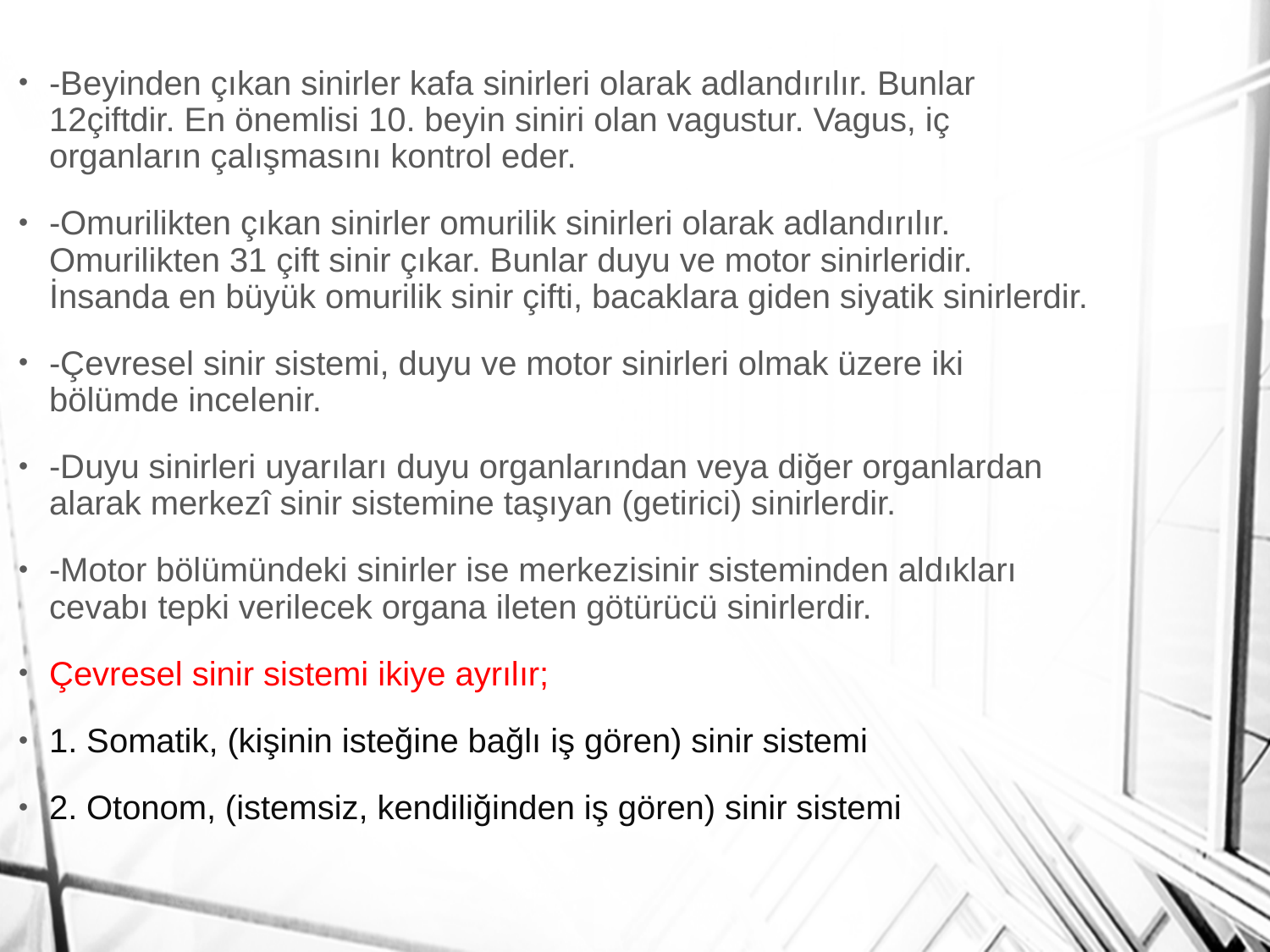

-Beyinden çıkan sinirler kafa sinirleri olarak adlandırılır. Bunlar 12çiftdir. En önemlisi 10. beyin siniri olan vagustur. Vagus, iç organların çalışmasını kontrol eder.
-Omurilikten çıkan sinirler omurilik sinirleri olarak adlandırılır. Omurilikten 31 çift sinir çıkar. Bunlar duyu ve motor sinirleridir. İnsanda en büyük omurilik sinir çifti, bacaklara giden siyatik sinirlerdir.
-Çevresel sinir sistemi, duyu ve motor sinirleri olmak üzere iki bölümde incelenir.
-Duyu sinirleri uyarıları duyu organlarından veya diğer organlardan alarak merkezî sinir sistemine taşıyan (getirici) sinirlerdir.
-Motor bölümündeki sinirler ise merkezisinir sisteminden aldıkları cevabı tepki verilecek organa ileten götürücü sinirlerdir.
Çevresel sinir sistemi ikiye ayrılır;
1. Somatik, (kişinin isteğine bağlı iş gören) sinir sistemi
2. Otonom, (istemsiz, kendiliğinden iş gören) sinir sistemi